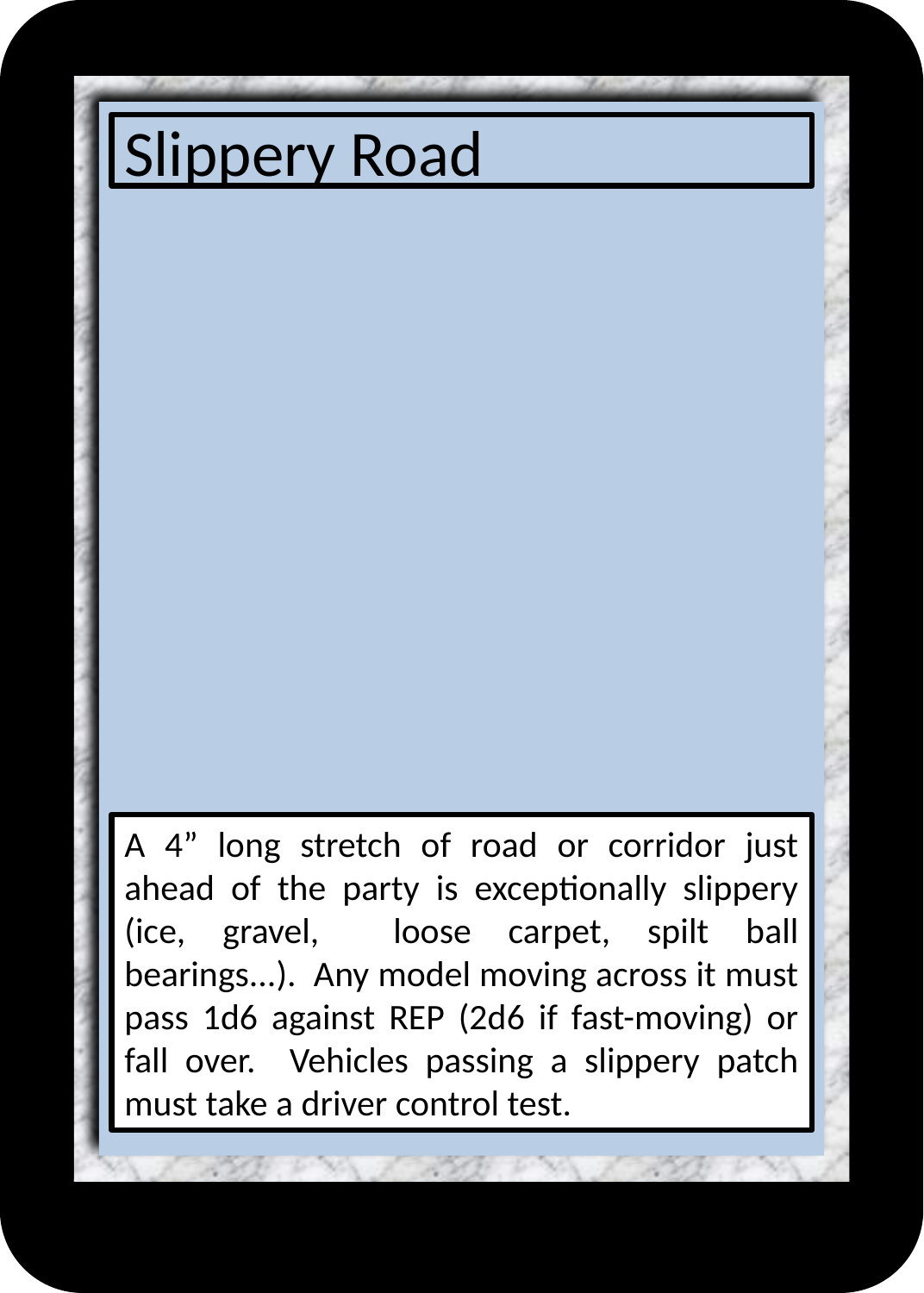

# Slippery Road

A 4” long stretch of road or corridor just ahead of the party is exceptionally slippery (ice, gravel,  loose carpet, spilt ball bearings...).  Any model moving across it must pass 1d6 against REP (2d6 if fast-moving) or fall over.  Vehicles passing a slippery patch must take a driver control test.